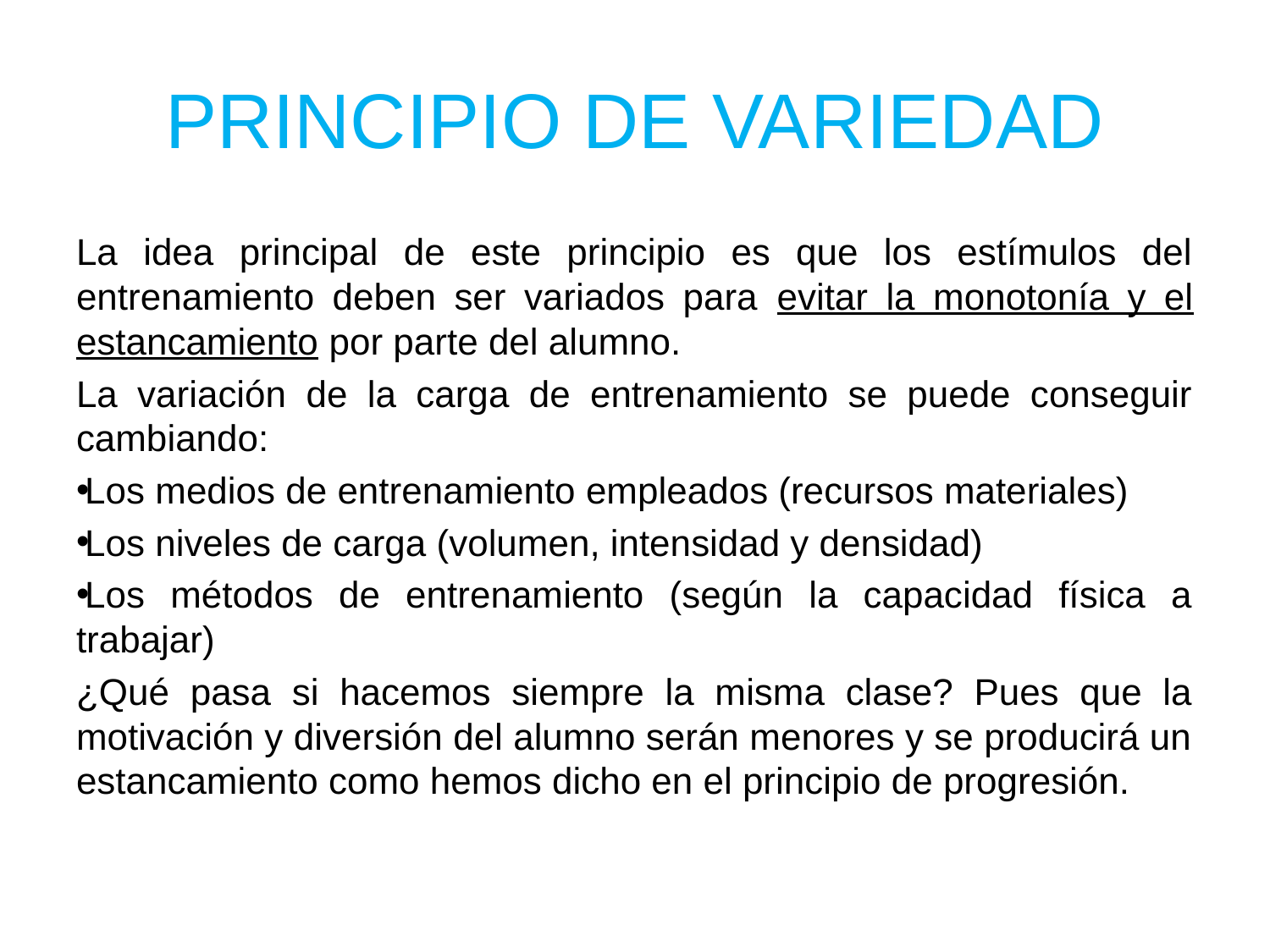

# PRINCIPIO DE VARIEDAD
La idea principal de este principio es que los estímulos del entrenamiento deben ser variados para evitar la monotonía y el estancamiento por parte del alumno.
La variación de la carga de entrenamiento se puede conseguir cambiando:
Los medios de entrenamiento empleados (recursos materiales)
Los niveles de carga (volumen, intensidad y densidad)
Los métodos de entrenamiento (según la capacidad física a trabajar)
¿Qué pasa si hacemos siempre la misma clase? Pues que la motivación y diversión del alumno serán menores y se producirá un estancamiento como hemos dicho en el principio de progresión.